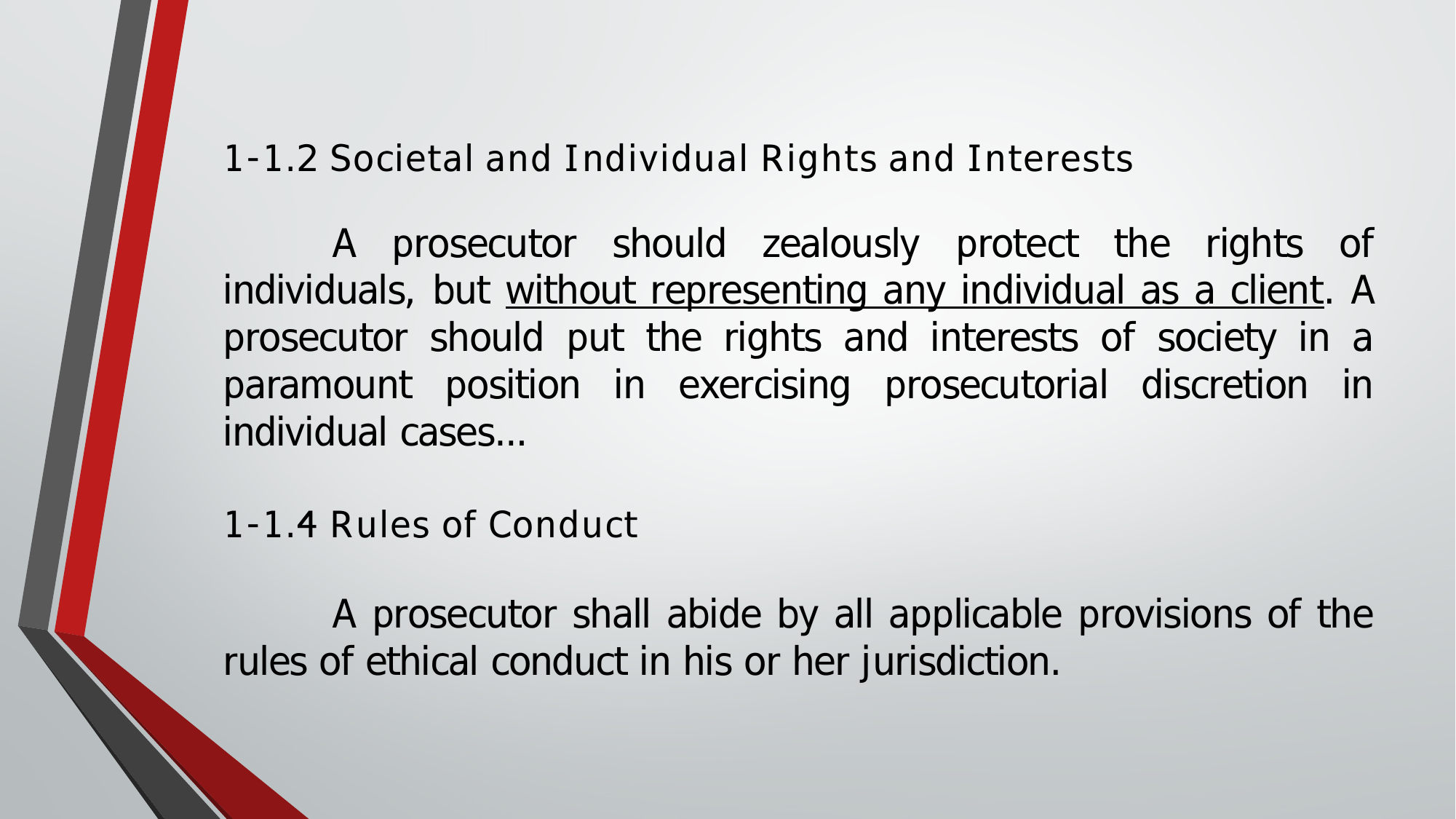

1-1.2 Societal and Individual Rights and Interests

	A prosecutor should zealously protect the rights of individuals, but without representing any individual as a client. A prosecutor should put the rights and interests of society in a paramount position in exercising prosecutorial discretion in individual cases…

1-1.4 Rules of Conduct

	A prosecutor shall abide by all applicable provisions of the rules of ethical conduct in his or her jurisdiction.